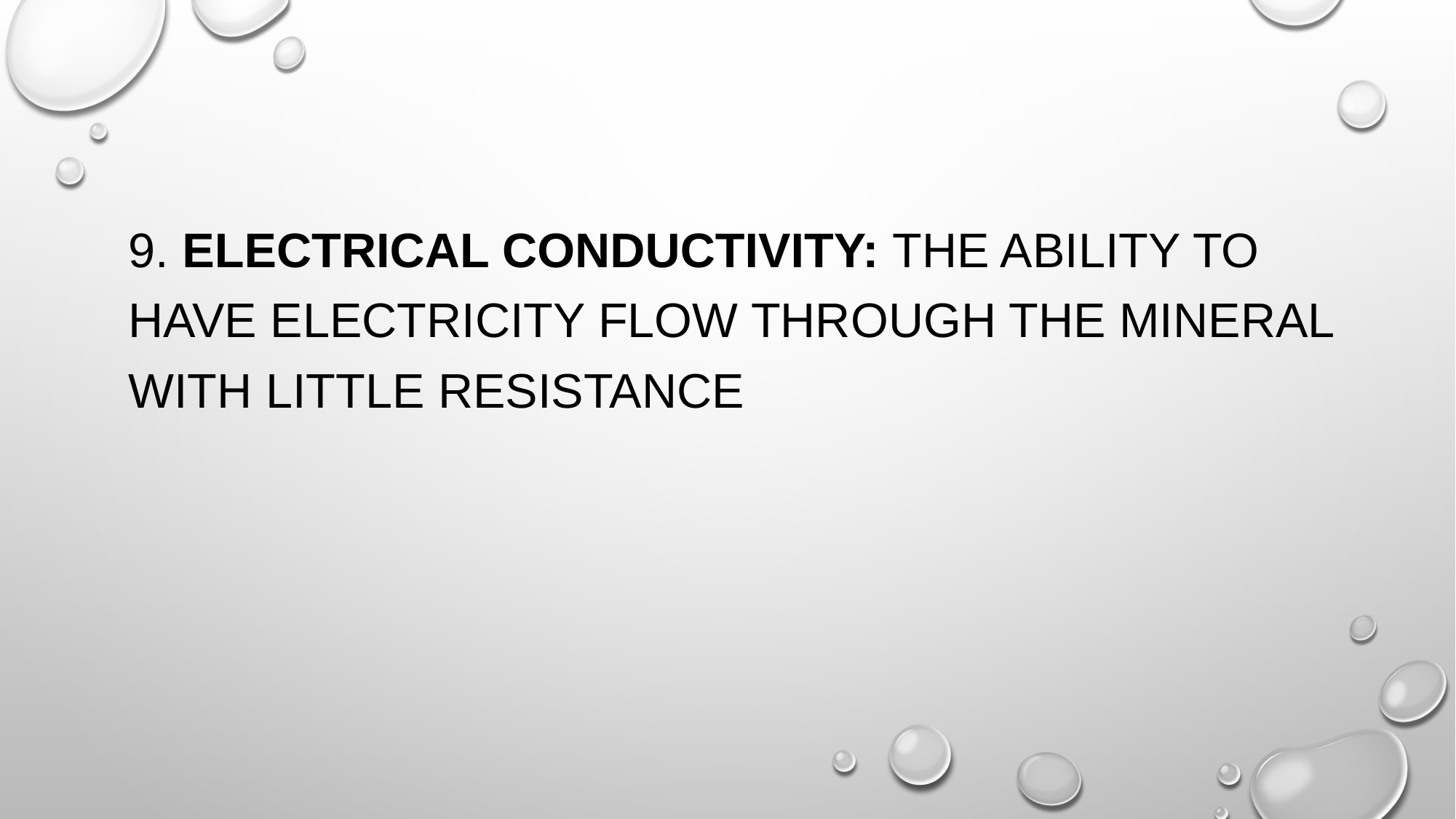

9. Electrical Conductivity: The ability to have electricity flow through the mineral with little resistance